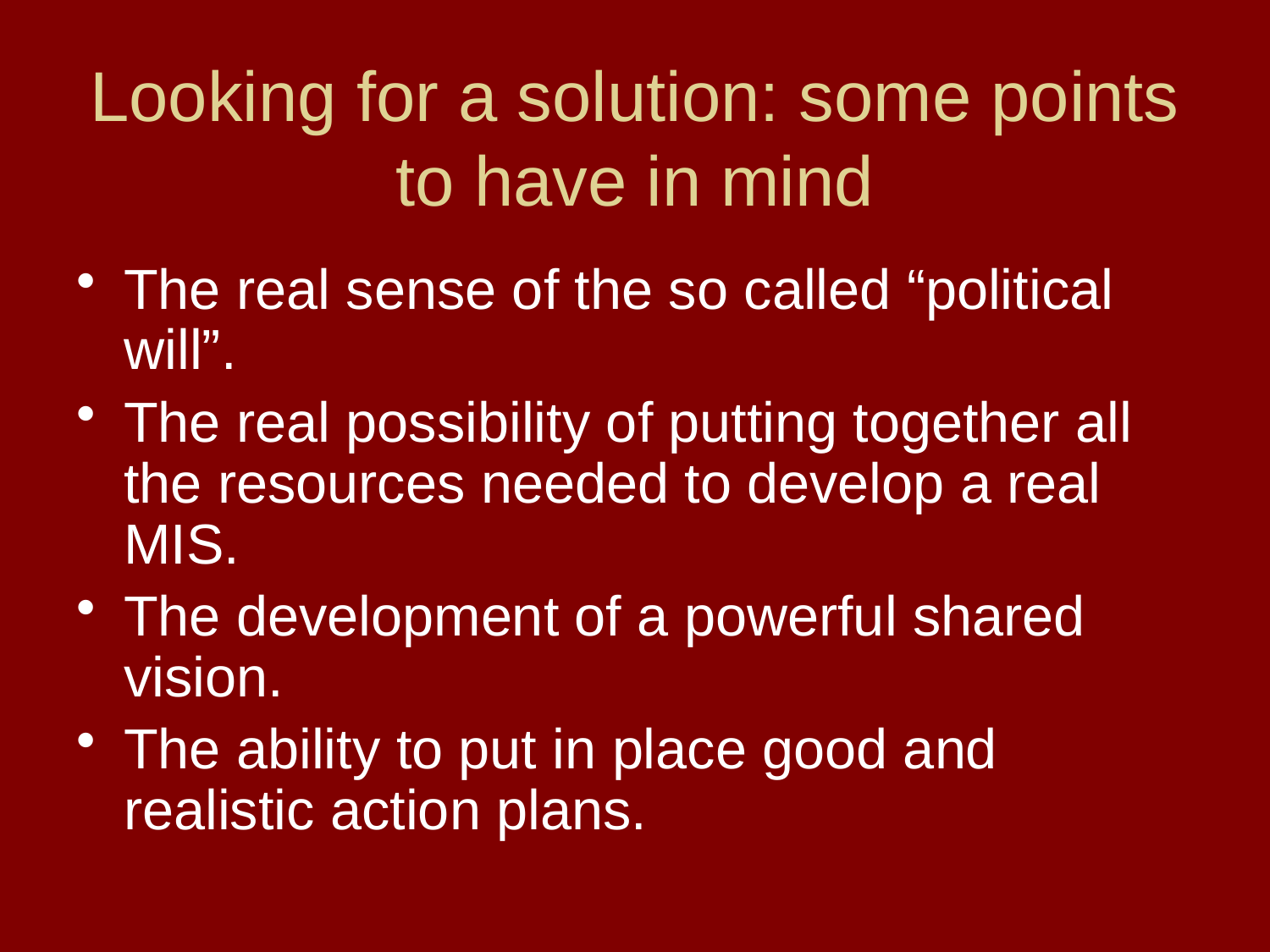

# Looking for a solution: some points to have in mind
The real sense of the so called “political will”.
The real possibility of putting together all the resources needed to develop a real MIS.
The development of a powerful shared vision.
The ability to put in place good and realistic action plans.